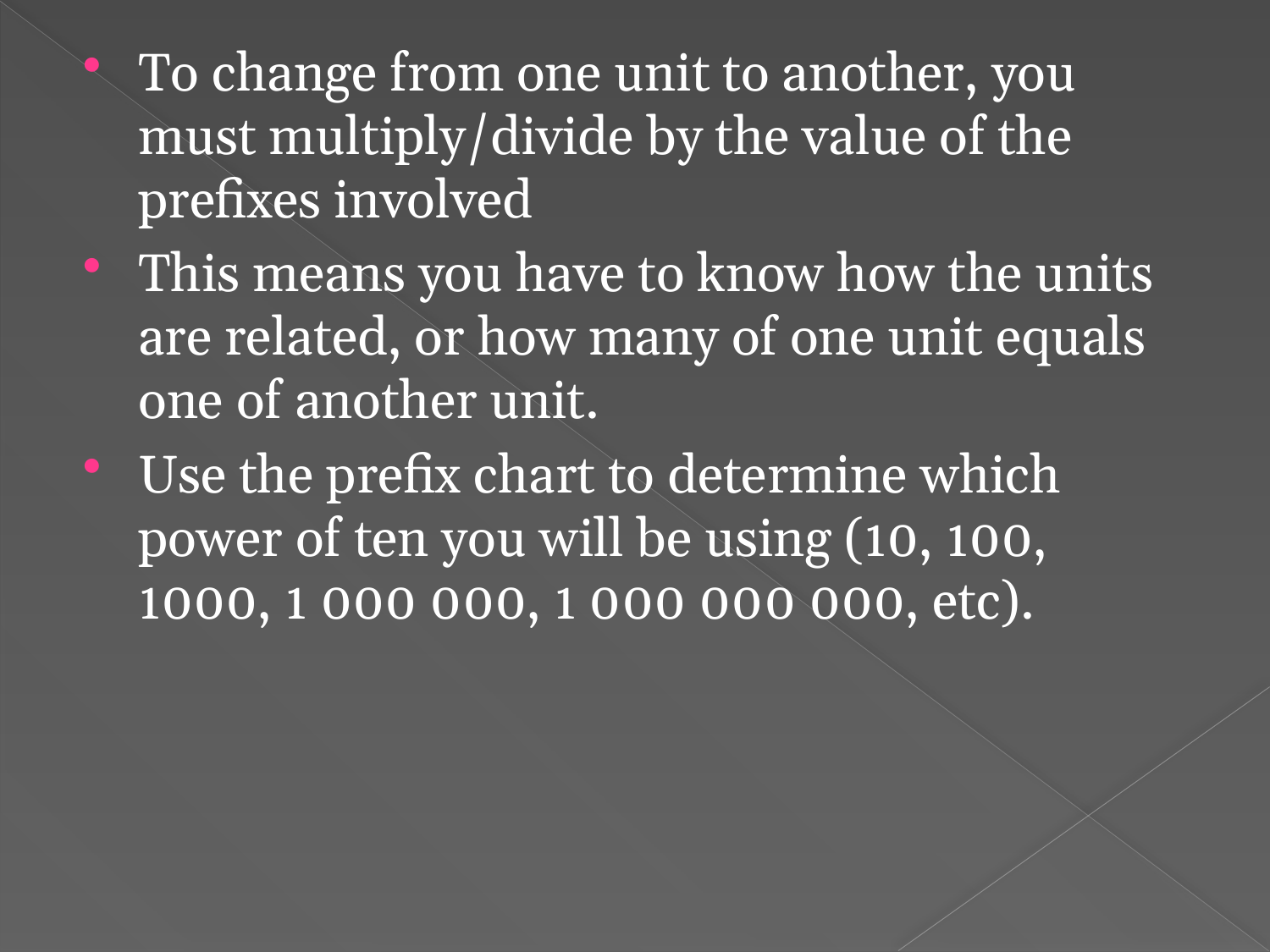

To change from one unit to another, you must multiply/divide by the value of the prefixes involved
This means you have to know how the units are related, or how many of one unit equals one of another unit.
Use the prefix chart to determine which power of ten you will be using (10, 100, 1000, 1 000 000, 1 000 000 000, etc).